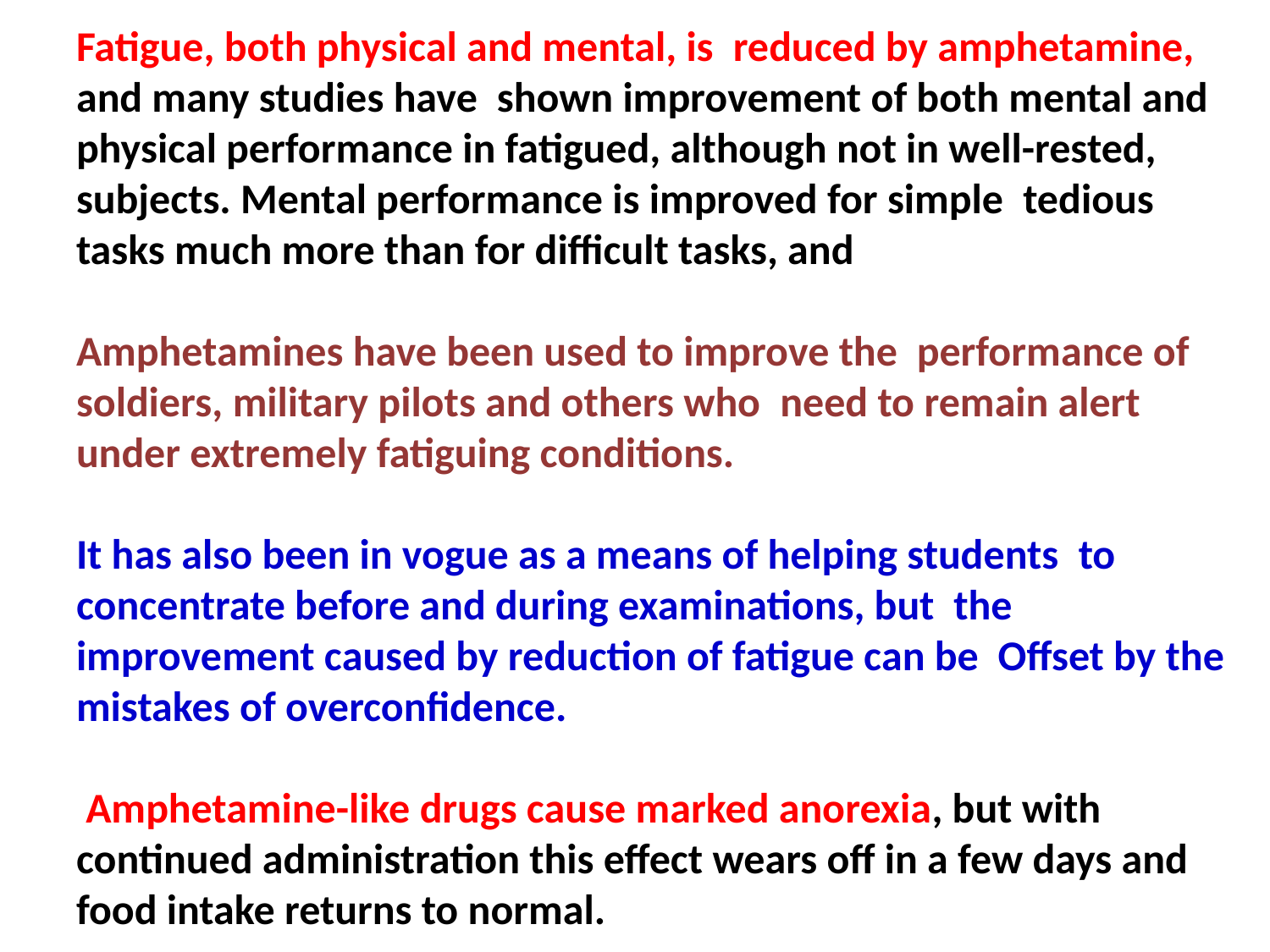

# Fatigue, both physical and mental, is  reduced by amphetamine, and many studies have  shown improvement of both mental and physical performance in fatigued, although not in well-rested, subjects. Mental performance is improved for simple  tedious tasks much more than for difficult tasks, and   Amphetamines have been used to improve the  performance of soldiers, military pilots and others who  need to remain alert under extremely fatiguing conditions. It has also been in vogue as a means of helping students  to concentrate before and during examinations, but  the improvement caused by reduction of fatigue can be  Offset by the mistakes of overconfidence. Amphetamine-like drugs cause marked anorexia, but with continued administration this effect wears off in a few days and food intake returns to normal.